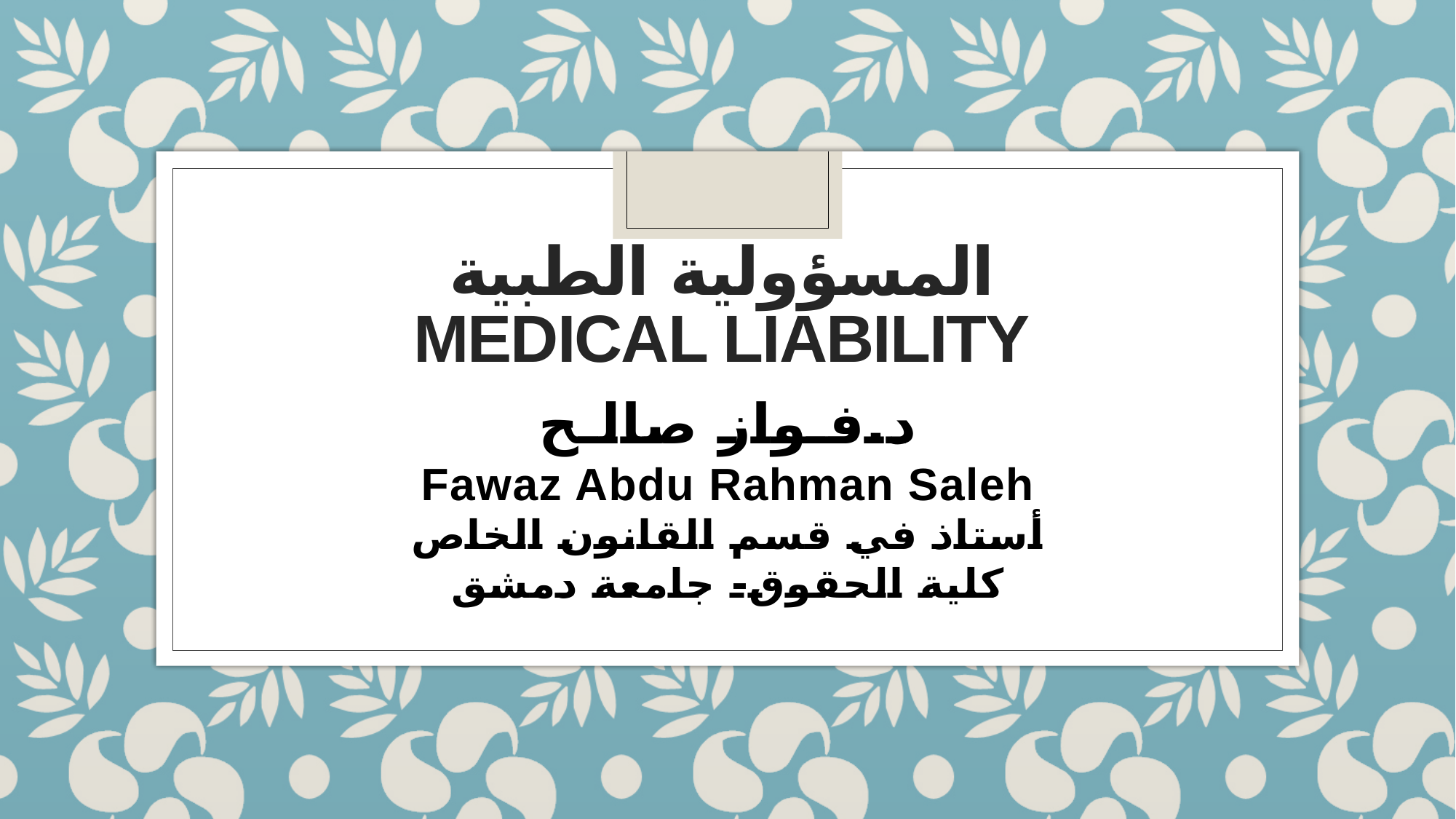

# المسؤولية الطبية Medical liability
د.فـواز صالـح
Fawaz Abdu Rahman Saleh
أستاذ في قسم القانون الخاص
كلية الحقوق- جامعة دمشق